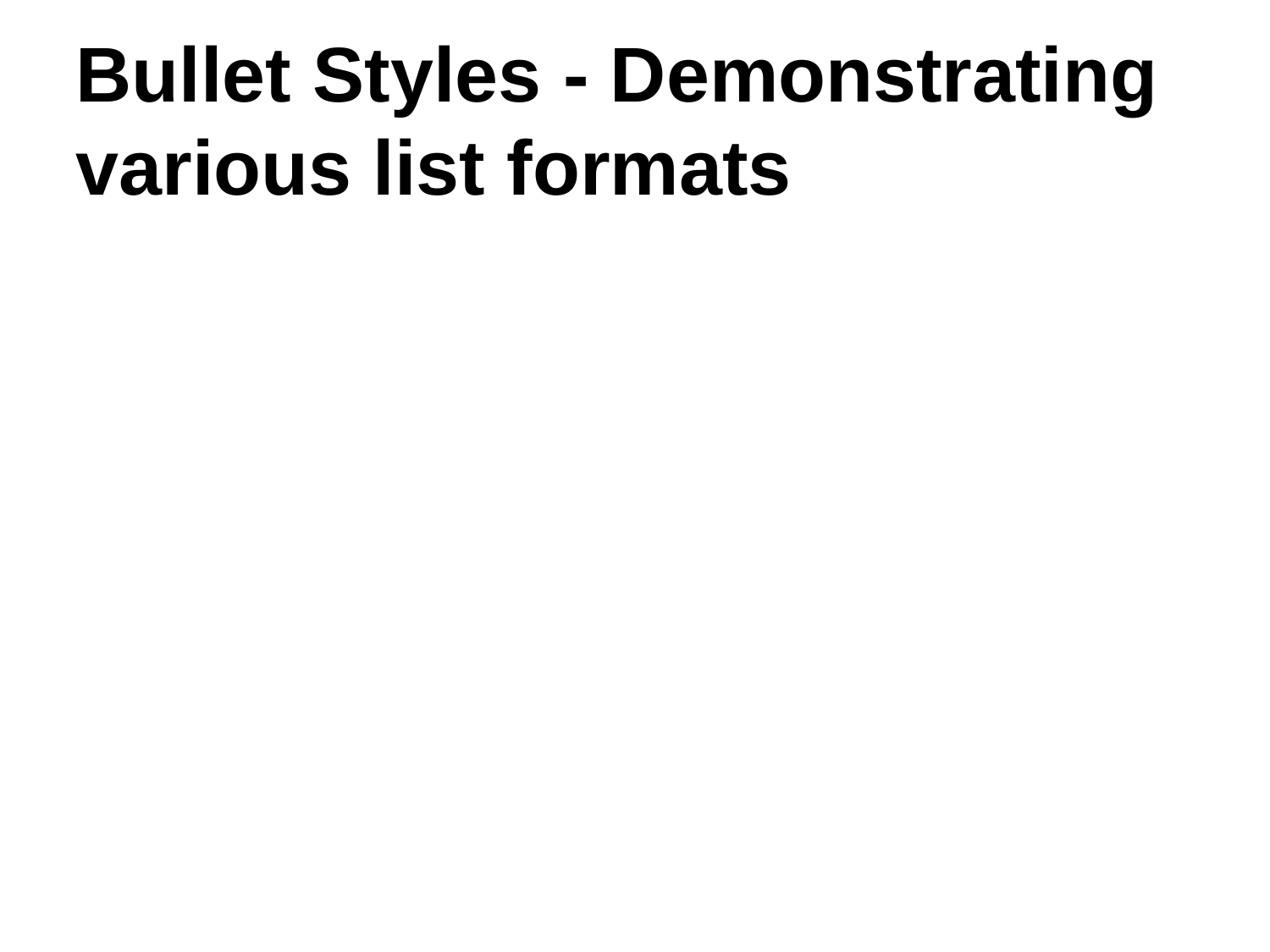

Bullet Styles - Demonstrating various list formats